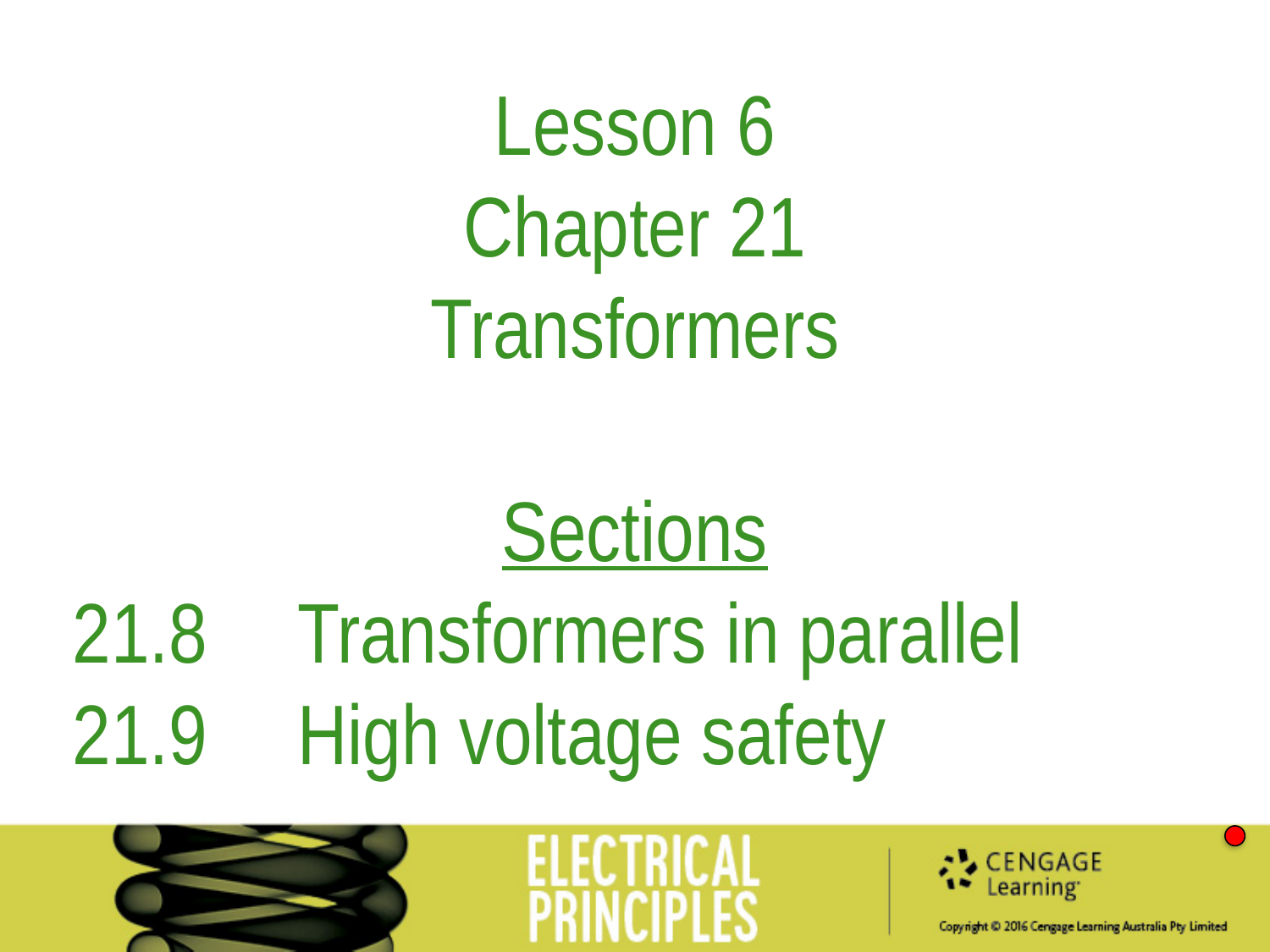

Lesson 6
Chapter 21
Transformers

Sections
21.8	Transformers in parallel
21.9 	High voltage safety